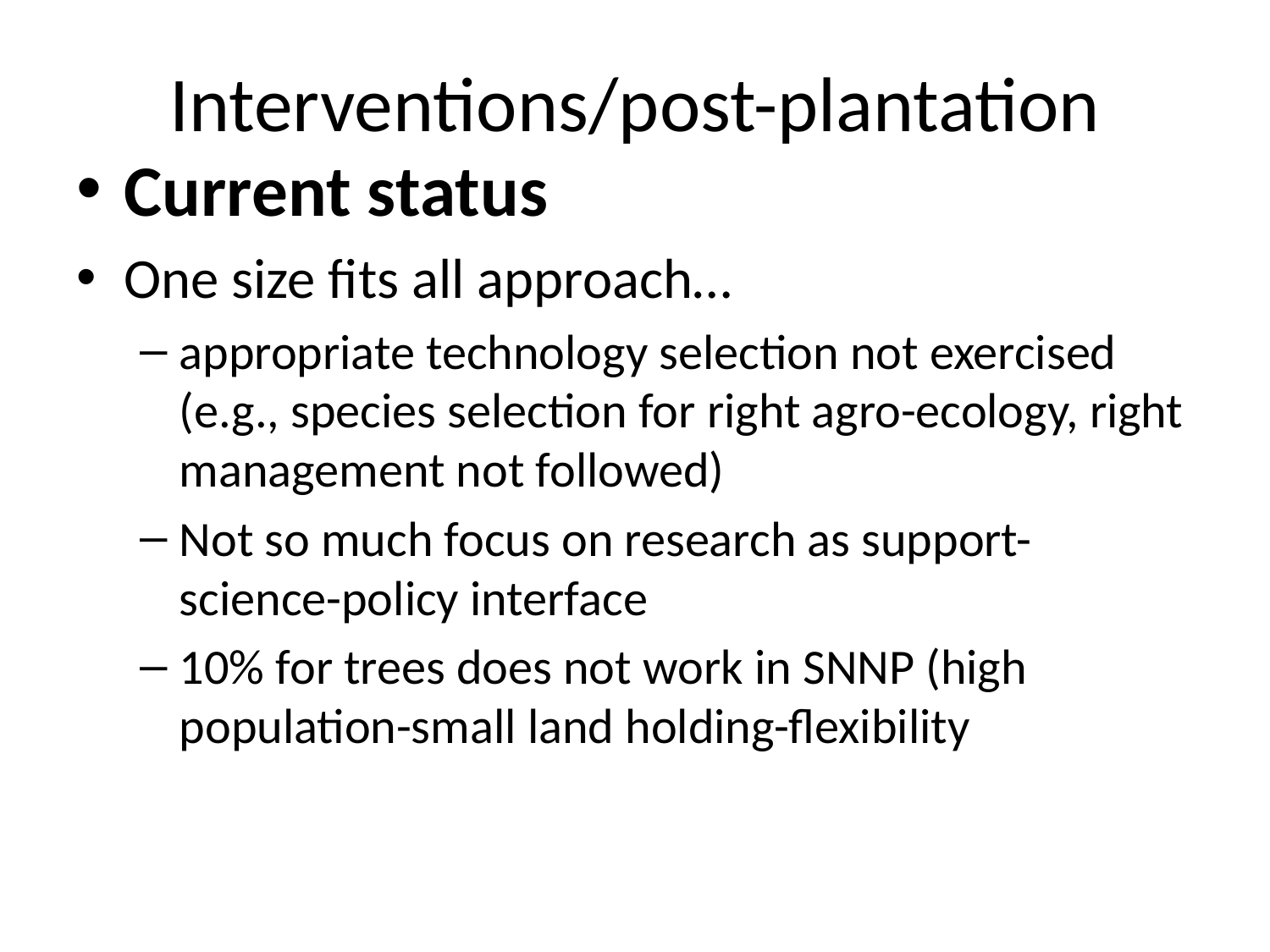

Interventions/post-plantation
Current status
One size fits all approach…
appropriate technology selection not exercised (e.g., species selection for right agro-ecology, right management not followed)
Not so much focus on research as support-science-policy interface
10% for trees does not work in SNNP (high population-small land holding-flexibility